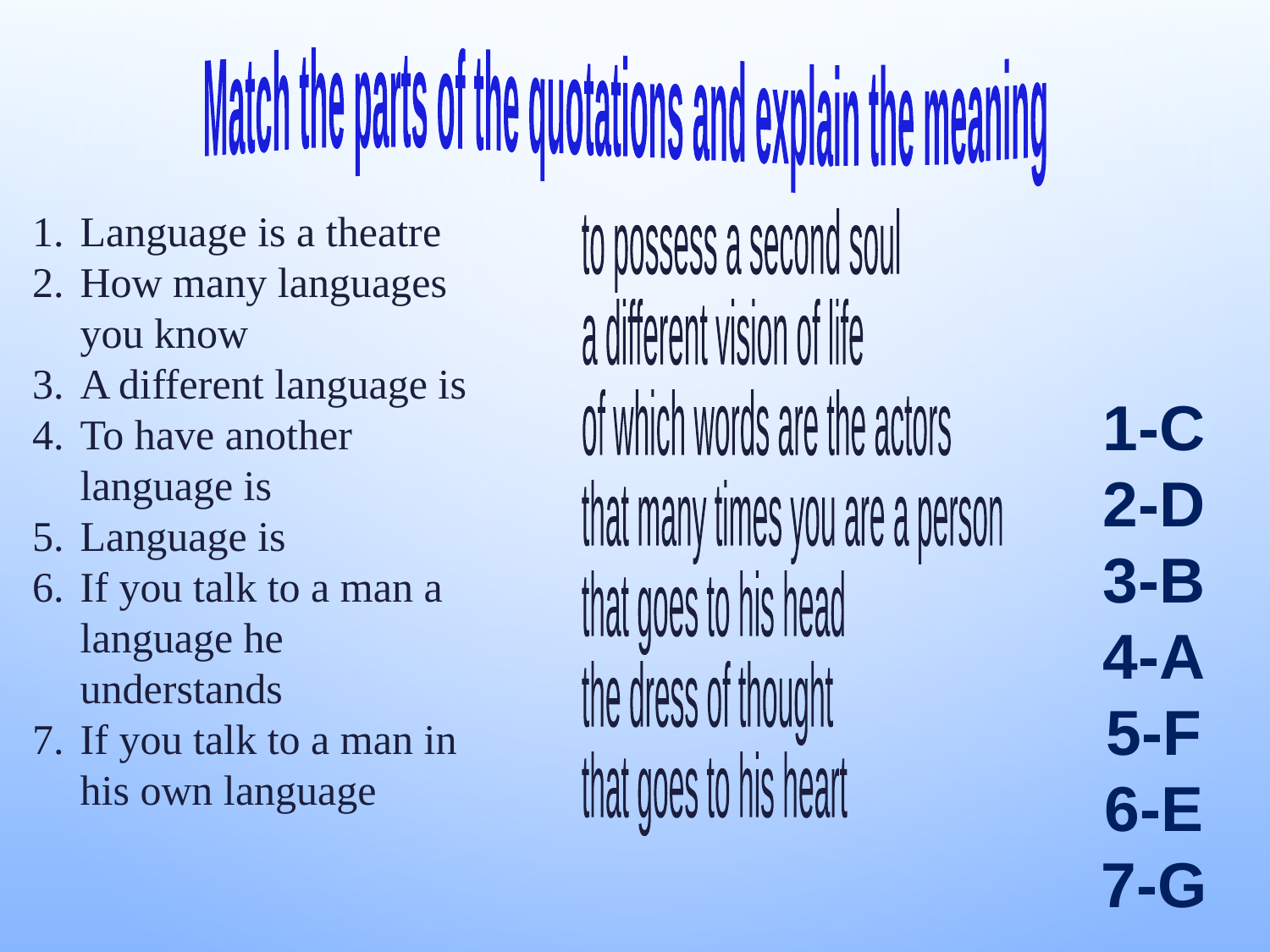

Match the parts of the quotations and explain the meaning
Language is a theatre
How many languages you know
A different language is
To have another language is
Language is
If you talk to a man a language he understands
If you talk to a man in his own language

to possess a second soul
a different vision of life
of which words are the actors
that many times you are a person
that goes to his head
the dress of thought
that goes to his heart
1-C
2-D
3-B
4-A
5-F
6-E
7-G